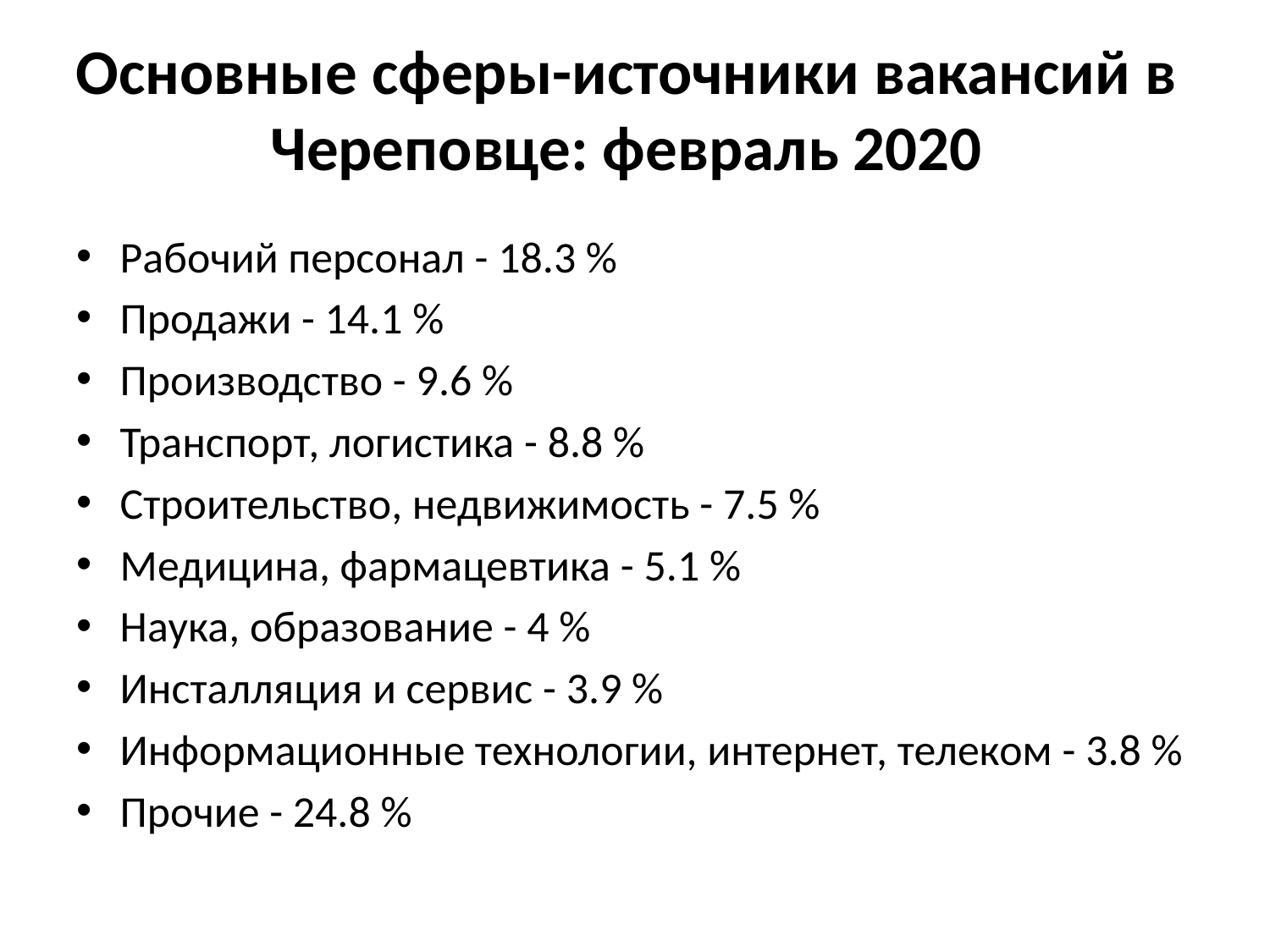

# Основные сферы-источники вакансий в Череповце: февраль 2020
Рабочий персонал - 18.3 %
Продажи - 14.1 %
Производство - 9.6 %
Транспорт, логистика - 8.8 %
Строительство, недвижимость - 7.5 %
Медицина, фармацевтика - 5.1 %
Наука, образование - 4 %
Инсталляция и сервис - 3.9 %
Информационные технологии, интернет, телеком - 3.8 %
Прочие - 24.8 %